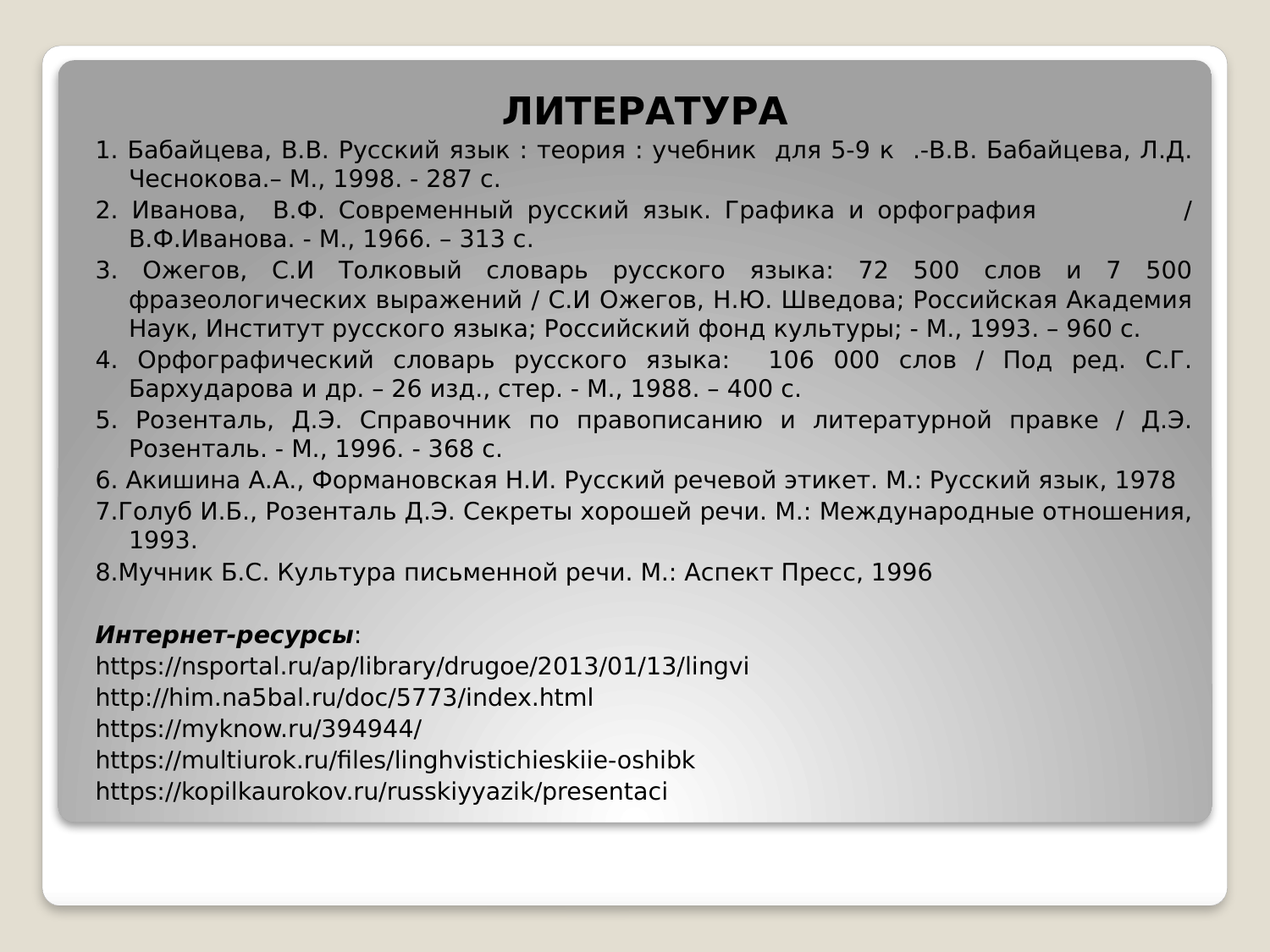

ЛИТЕРАТУРА
1. Бабайцева, В.В. Русский язык : теория : учебник  для 5-9 к  .-В.В. Бабайцева, Л.Д. Чеснокова.– М., 1998. - 287 с.
2. Иванова,  В.Ф. Современный русский язык. Графика и орфография           / В.Ф.Иванова. - М., 1966. – 313 с.
3. Ожегов, С.И Толковый словарь русского языка: 72 500 слов и 7 500 фразеологических выражений / С.И Ожегов, Н.Ю. Шведова; Российская Академия Наук, Институт русского языка; Российский фонд культуры; - М., 1993. – 960 с.
4. Орфографический словарь русского языка:  106 000 слов / Под ред. С.Г. Бархударова и др. – 26 изд., стер. - М., 1988. – 400 с.
5. Розенталь, Д.Э. Справочник по правописанию и литературной правке / Д.Э. Розенталь. - М., 1996. - 368 с.
6. Акишина А.А., Формановская Н.И. Русский речевой этикет. М.: Русский язык, 1978
7.Голуб И.Б., Розенталь Д.Э. Секреты хорошей речи. М.: Международные отношения, 1993.
8.Мучник Б.С. Культура письменной речи. М.: Аспект Пресс, 1996

Интернет-ресурсы:
https://nsportal.ru/ap/library/drugoe/2013/01/13/lingvi
http://him.na5bal.ru/doc/5773/index.html
https://myknow.ru/394944/
https://multiurok.ru/files/linghvistichieskiie-oshibk
https://kopilkaurokov.ru/russkiyyazik/presentaci

#